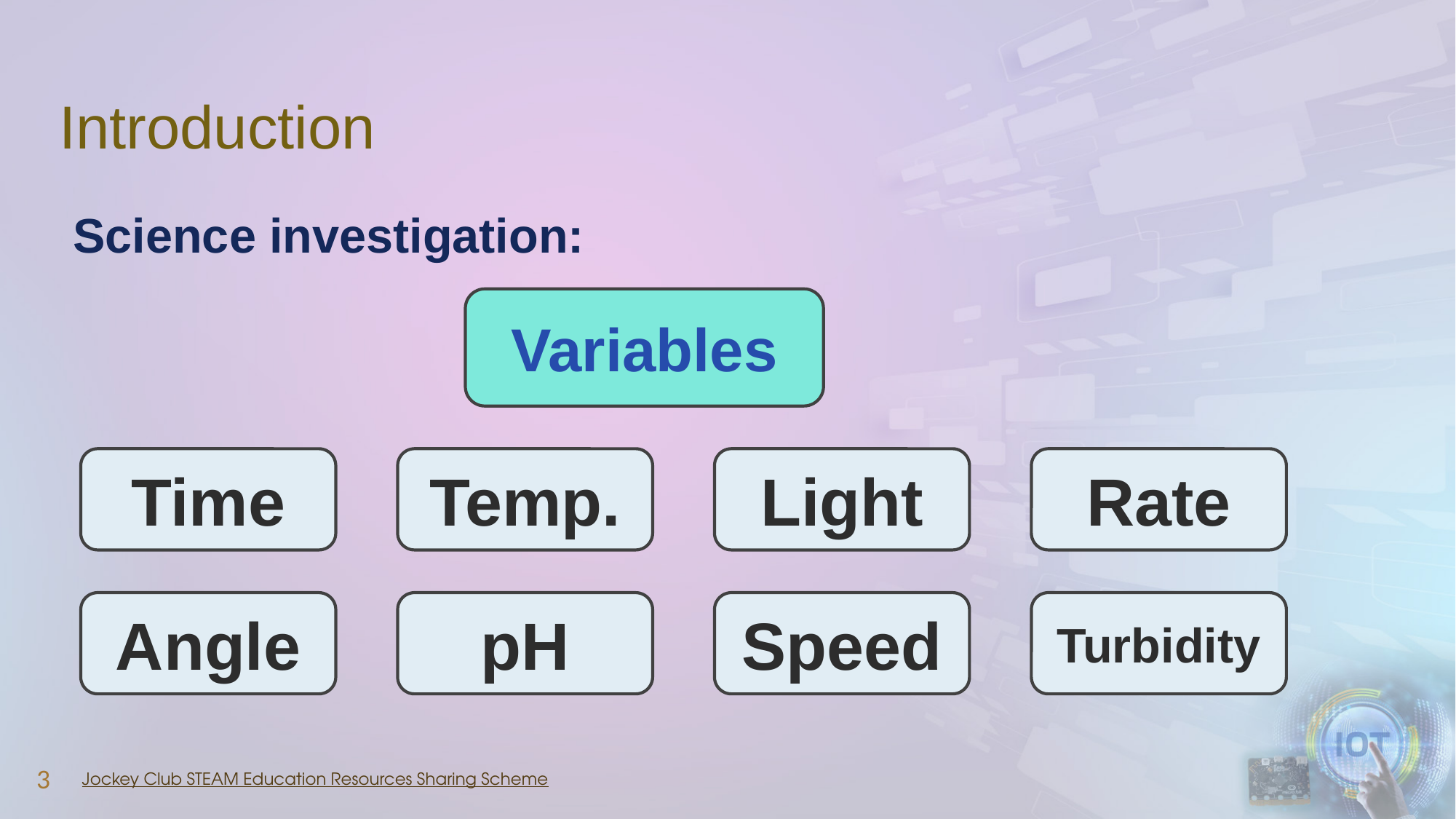

# Introduction
Science investigation:

Variables
Time
Temp.
Light
Rate
Angle
pH
Speed
Turbidity